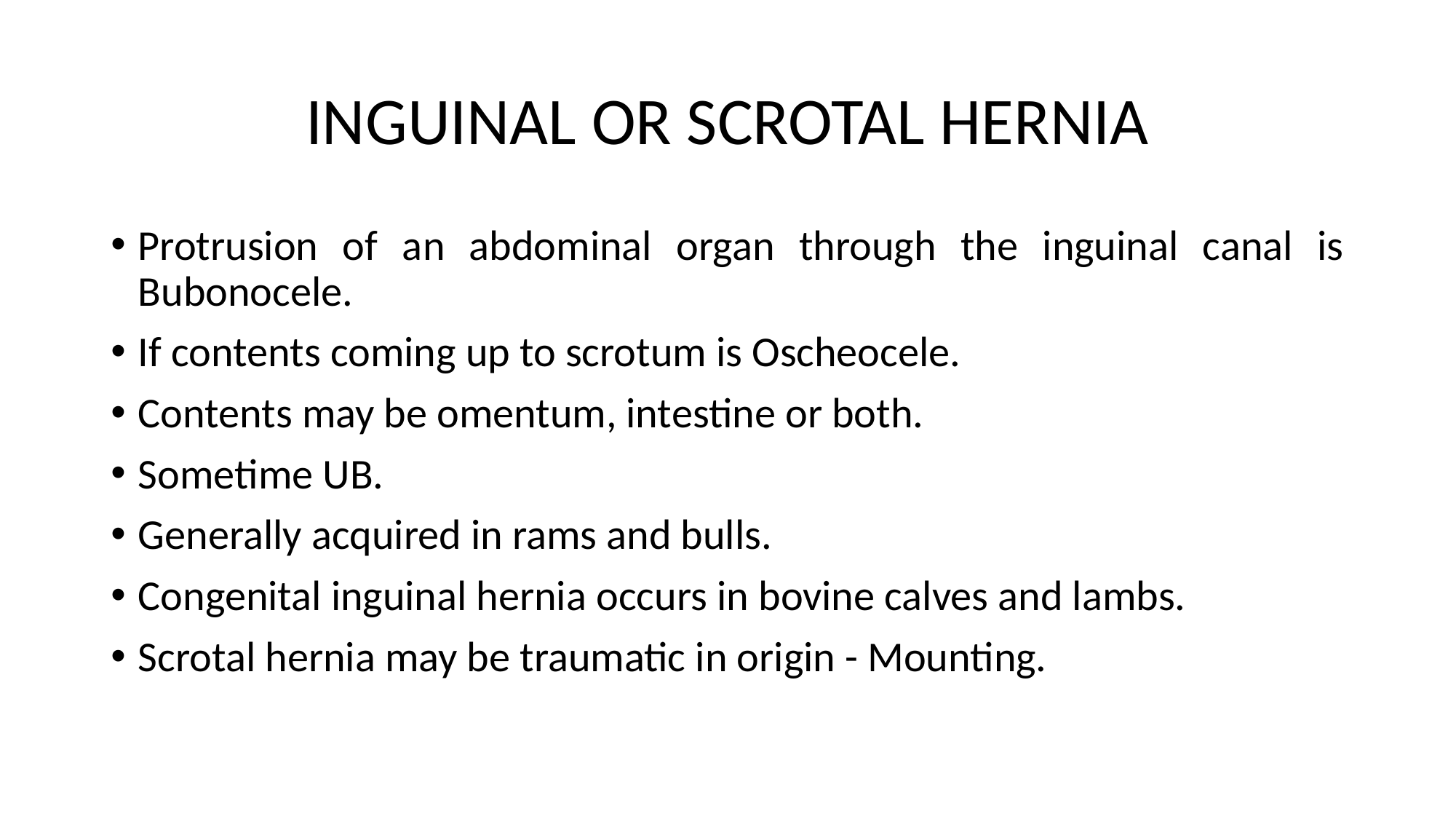

# INGUINAL OR SCROTAL HERNIA
Protrusion of an abdominal organ through the inguinal canal is Bubonocele.
If contents coming up to scrotum is Oscheocele.
Contents may be omentum, intestine or both.
Sometime UB.
Generally acquired in rams and bulls.
Congenital inguinal hernia occurs in bovine calves and lambs.
Scrotal hernia may be traumatic in origin - Mounting.